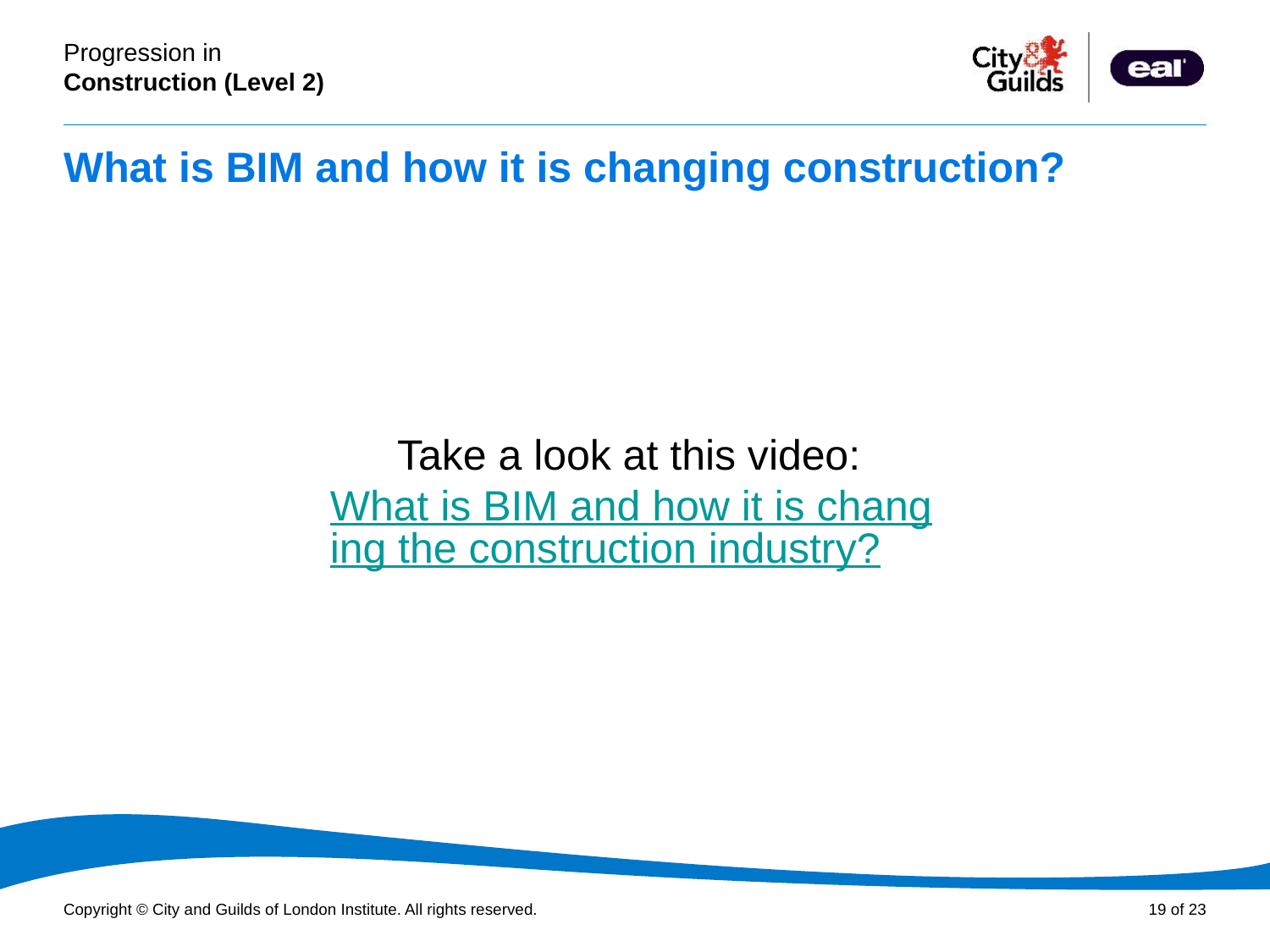

# What is BIM and how it is changing construction?

Take a look at this video: What is BIM and how it is changing the construction industry?